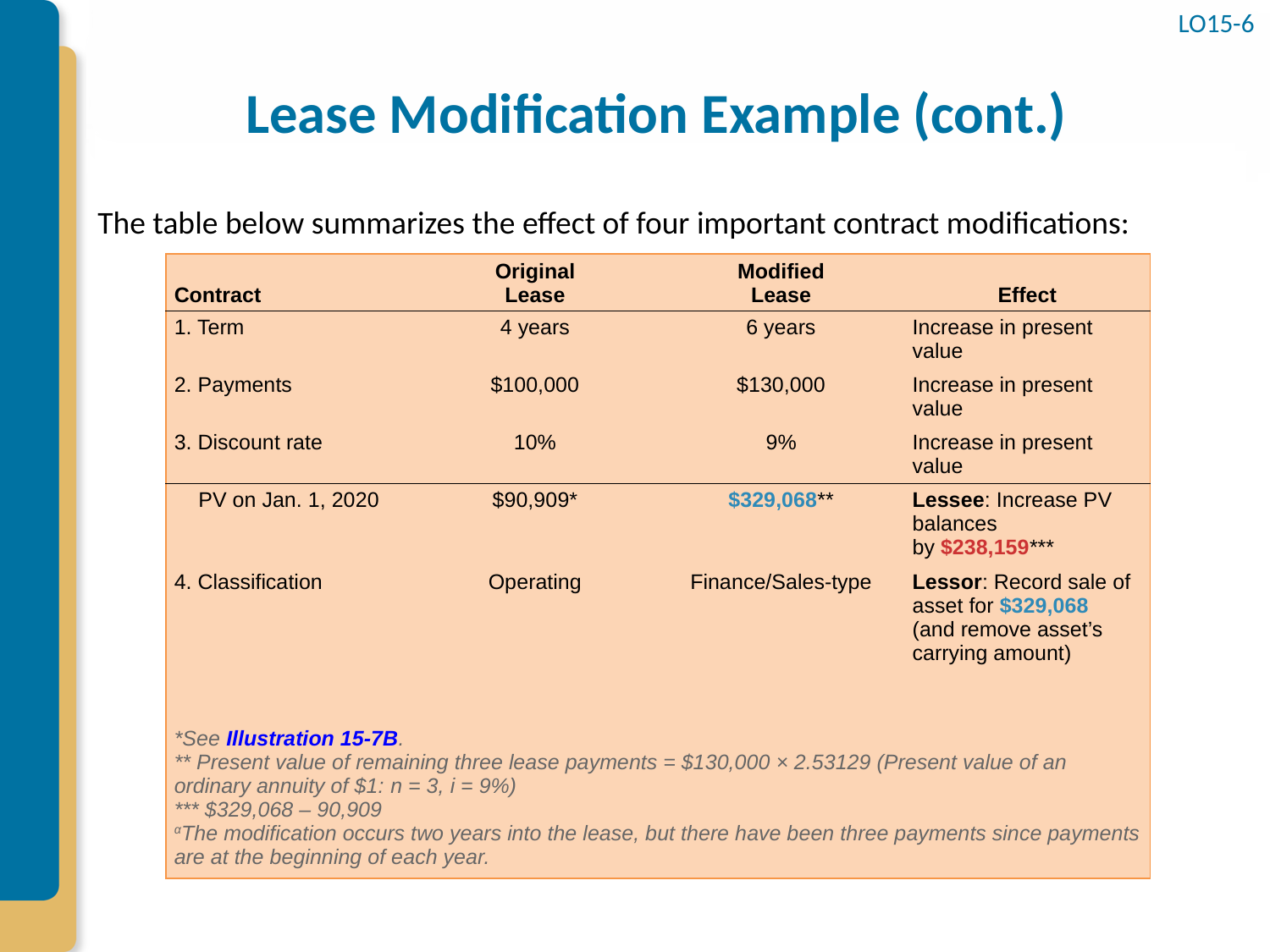

LO15-6
# Lease Modification Example (cont.)
The table below summarizes the effect of four important contract modifications:
| Contract | Original Lease | Modified Lease | Effect |
| --- | --- | --- | --- |
| 1. Term | 4 years | 6 years | Increase in present value |
| 2. Payments | $100,000 | $130,000 | Increase in present value |
| 3. Discount rate | 10% | 9% | Increase in present value |
| PV on Jan. 1, 2020 | $90,909\* | $329,068\*\* | Lessee: Increase PV balances by $238,159\*\*\* |
| 4. Classification | Operating | Finance/Sales-type | Lessor: Record sale of asset for $329,068 (and remove asset’s carrying amount) |
| \*See Illustration 15-7B. \*\* Present value of remaining three lease payments = $130,000 × 2.53129 (Present value of an ordinary annuity of $1: n = 3, i = 9%) \*\*\* $329,068 – 90,909 αThe modification occurs two years into the lease, but there have been three payments since payments are at the beginning of each year. |  |  |  |